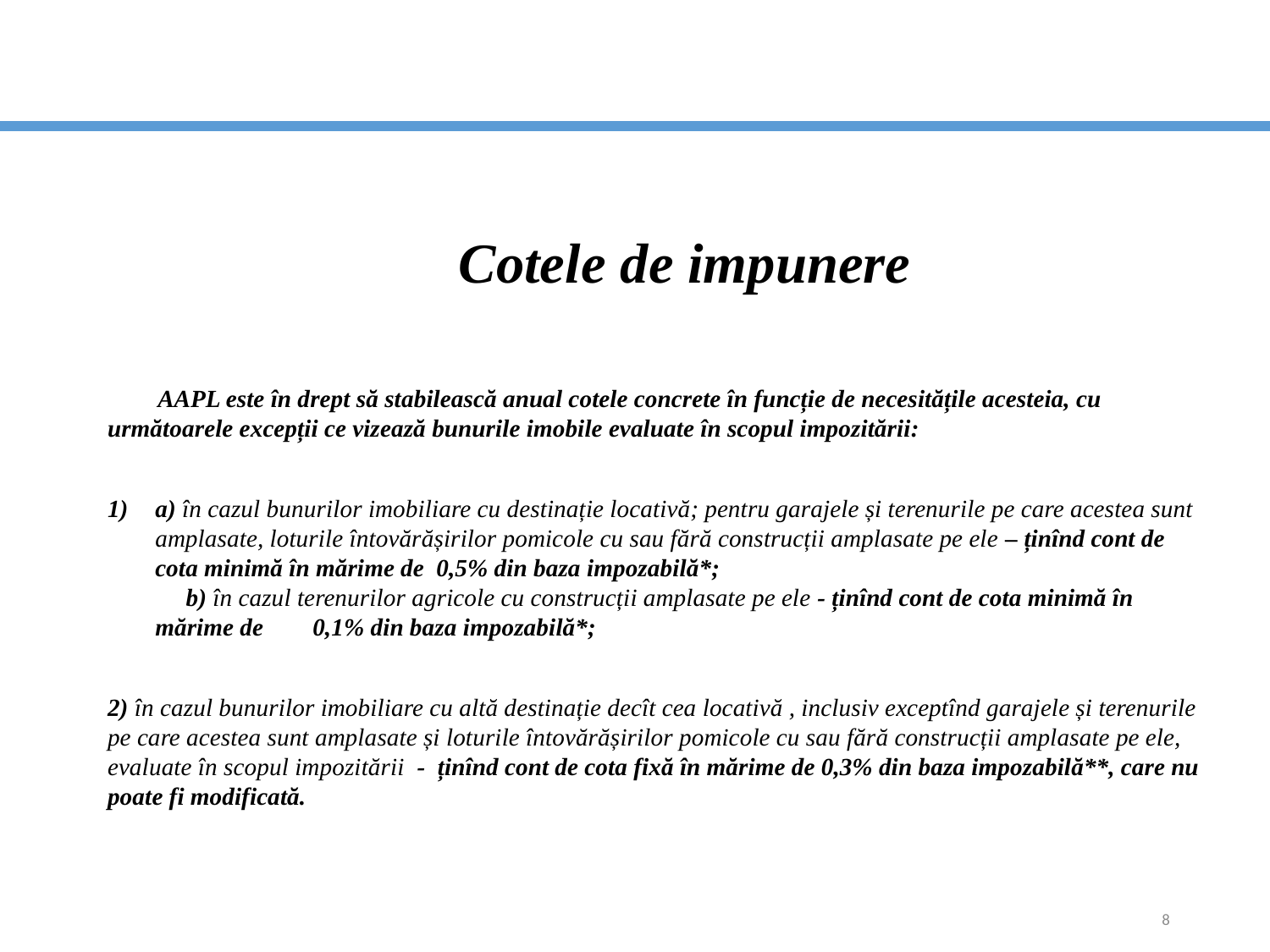

Cotele de impunere

AAPL este în drept să stabilească anual cotele concrete în funcție de necesitățile acesteia, cu următoarele excepții ce vizează bunurile imobile evaluate în scopul impozitării:

a) în cazul bunurilor imobiliare cu destinație locativă; pentru garajele și terenurile pe care acestea sunt amplasate, loturile întovărășirilor pomicole cu sau fără construcții amplasate pe ele – ținînd cont de cota minimă în mărime de  0,5% din baza impozabilă*;                                                                                      b) în cazul terenurilor agricole cu construcții amplasate pe ele - ținînd cont de cota minimă în mărime de        0,1% din baza impozabilă*;

2) în cazul bunurilor imobiliare cu altă destinație decît cea locativă , inclusiv exceptînd garajele și terenurile pe care acestea sunt amplasate și loturile întovărășirilor pomicole cu sau fără construcții amplasate pe ele, evaluate în scopul impozitării  -  ținînd cont de cota fixă în mărime de 0,3% din baza impozabilă**, care nu poate fi modificată.

8